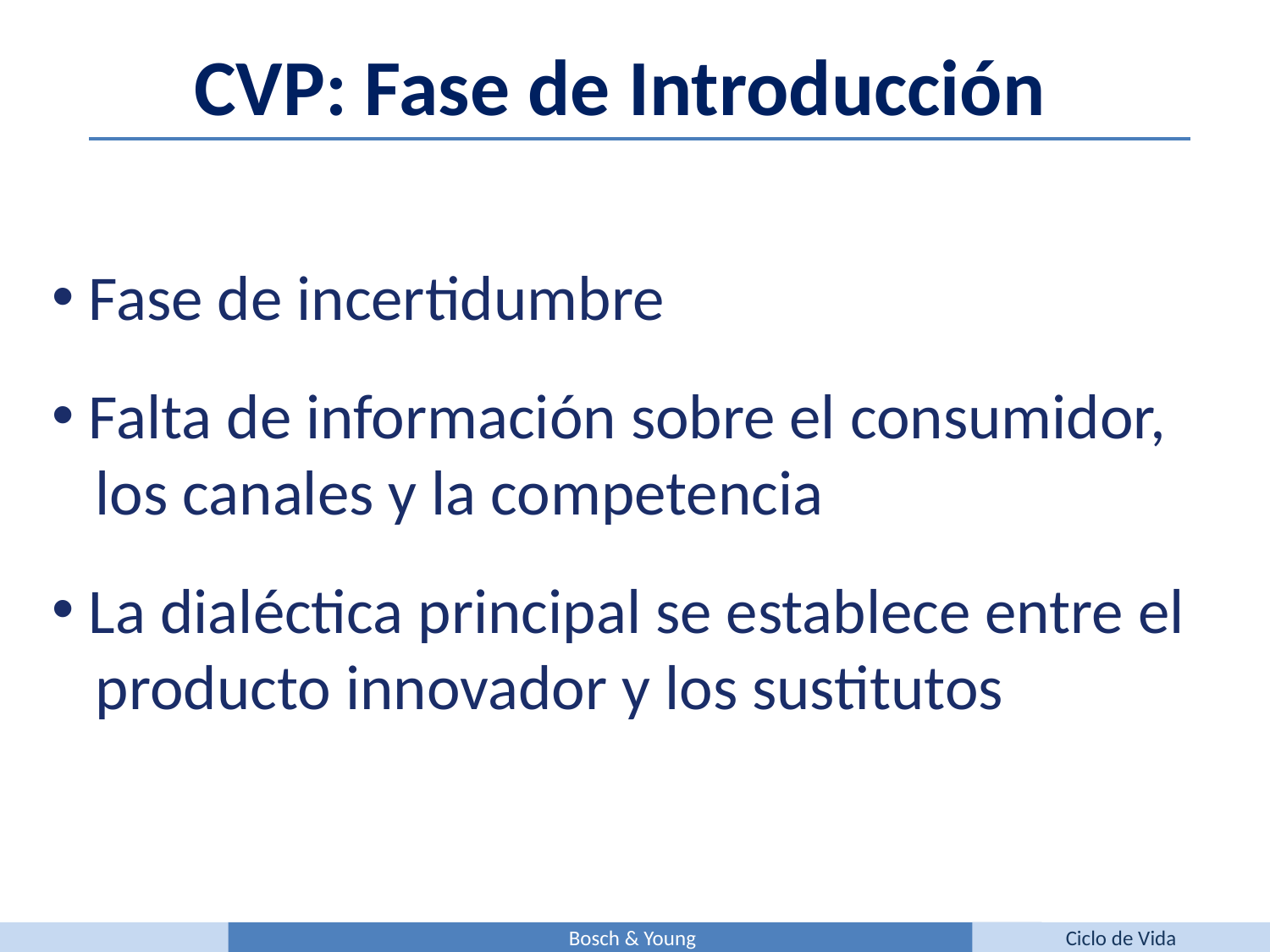

CVP: Fase de Introducción
 Fase de incertidumbre

 Falta de información sobre el consumidor,
   los canales y la competencia

 La dialéctica principal se establece entre el
   producto innovador y los sustitutos

Bosch & Young
Ciclo de Vida